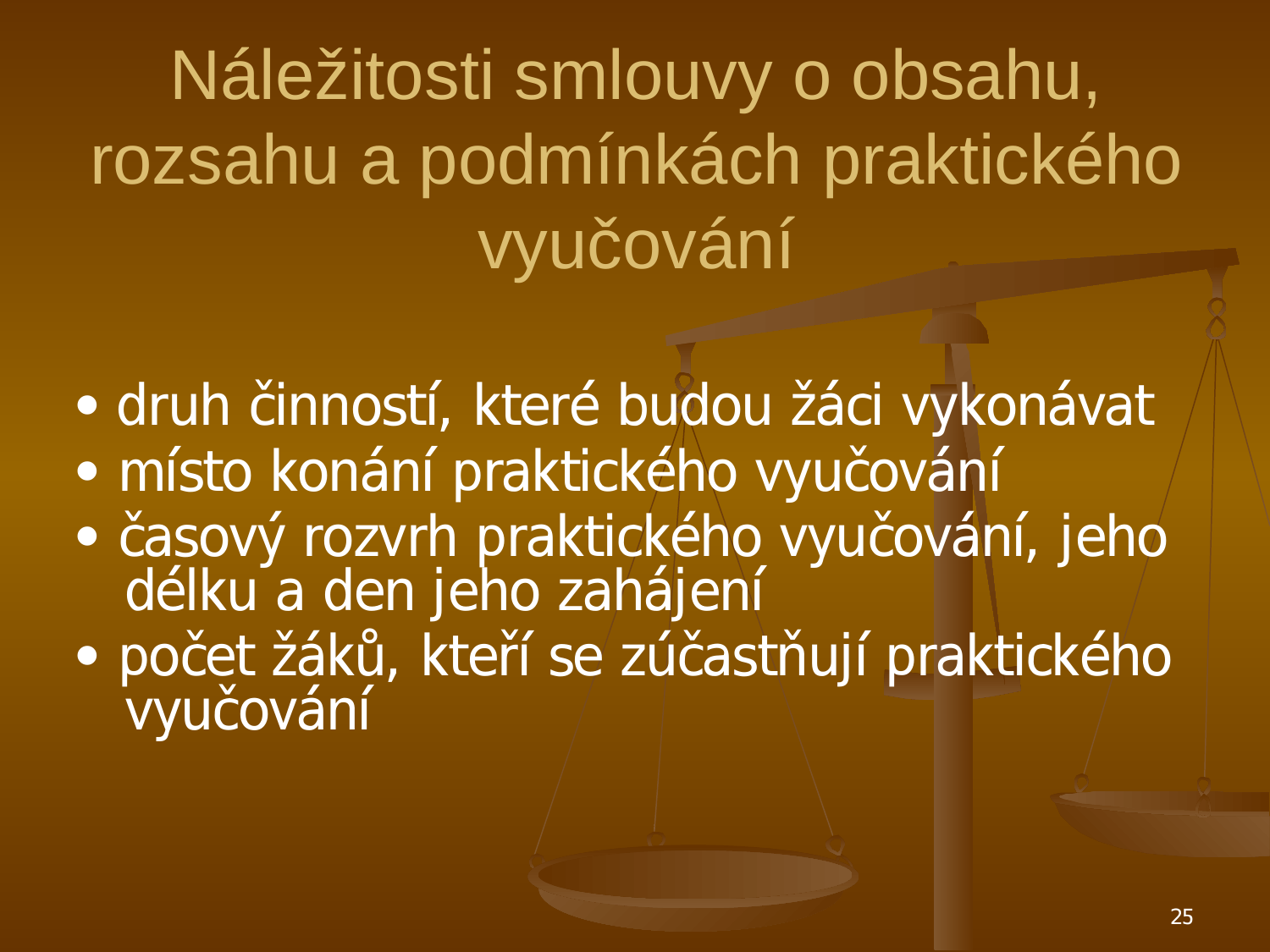

# Náležitosti smlouvy o obsahu, rozsahu a podmínkách praktického vyučování
• druh činností, které budou žáci vykonávat
• místo konání praktického vyučování
• časový rozvrh praktického vyučování, jeho délku a den jeho zahájení
• počet žáků, kteří se zúčastňují praktického vyučování
25